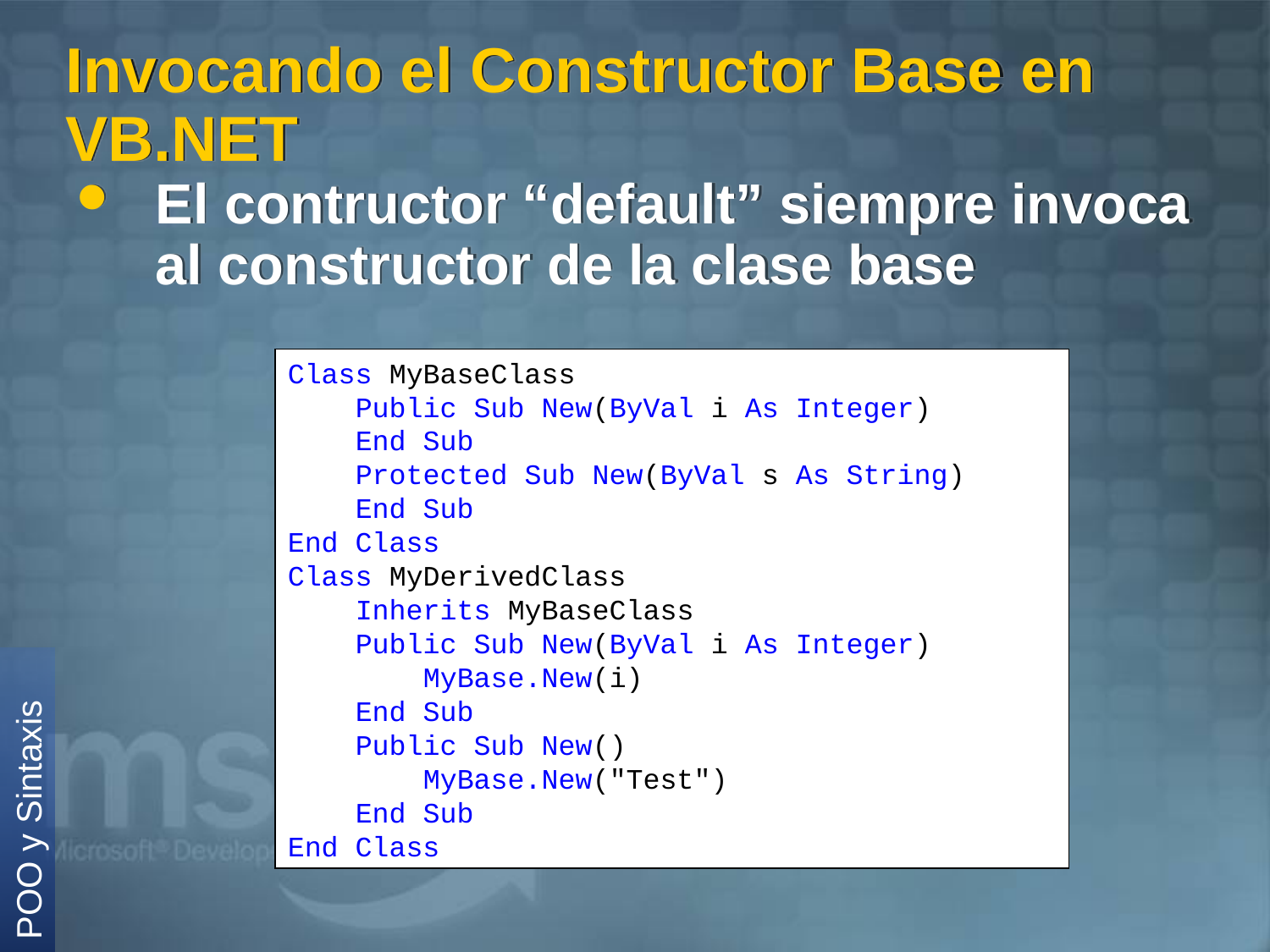

# Invocando el Constructor Base en VB.NET
El contructor “default” siempre invoca al constructor de la clase base
Class MyBaseClass
    Public Sub New(ByVal i As Integer)
    End Sub
    Protected Sub New(ByVal s As String)
    End Sub
End Class
Class MyDerivedClass
    Inherits MyBaseClass
    Public Sub New(ByVal i As Integer)
        MyBase.New(i)
    End Sub
    Public Sub New()
        MyBase.New("Test")
    End Sub
End Class
POO y Sintaxis